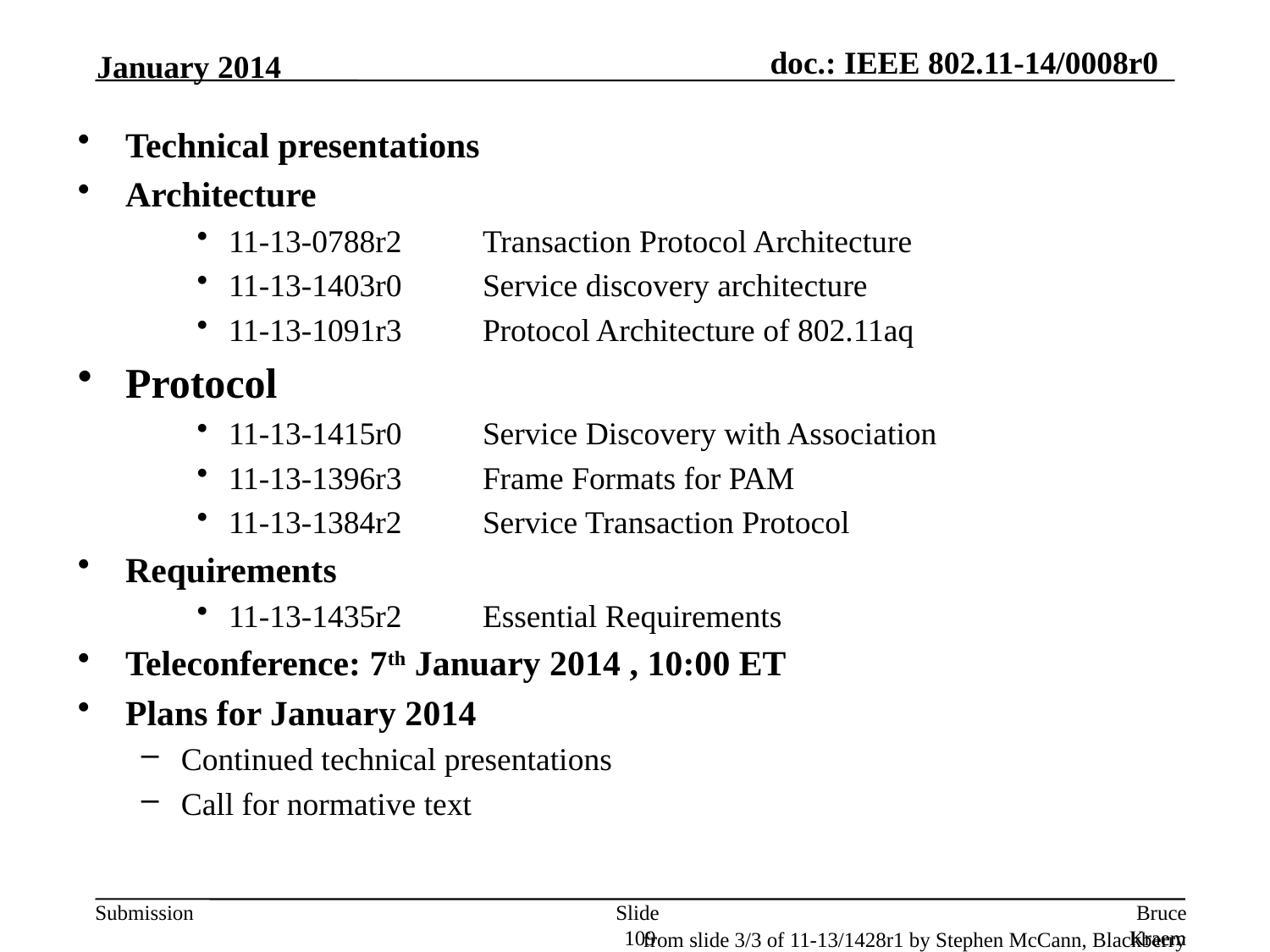

January 2014
Technical presentations
Architecture
11-13-0788r2	Transaction Protocol Architecture
11-13-1403r0 	Service discovery architecture
11-13-1091r3	Protocol Architecture of 802.11aq
Protocol
11-13-1415r0	Service Discovery with Association
11-13-1396r3	Frame Formats for PAM
11-13-1384r2 	Service Transaction Protocol
Requirements
11-13-1435r2	Essential Requirements
Teleconference: 7th January 2014 , 10:00 ET
Plans for January 2014
Continued technical presentations
Call for normative text
Slide 109
Bruce Kraemer, Marvell
from slide 3/3 of 11-13/1428r1 by Stephen McCann, Blackberry